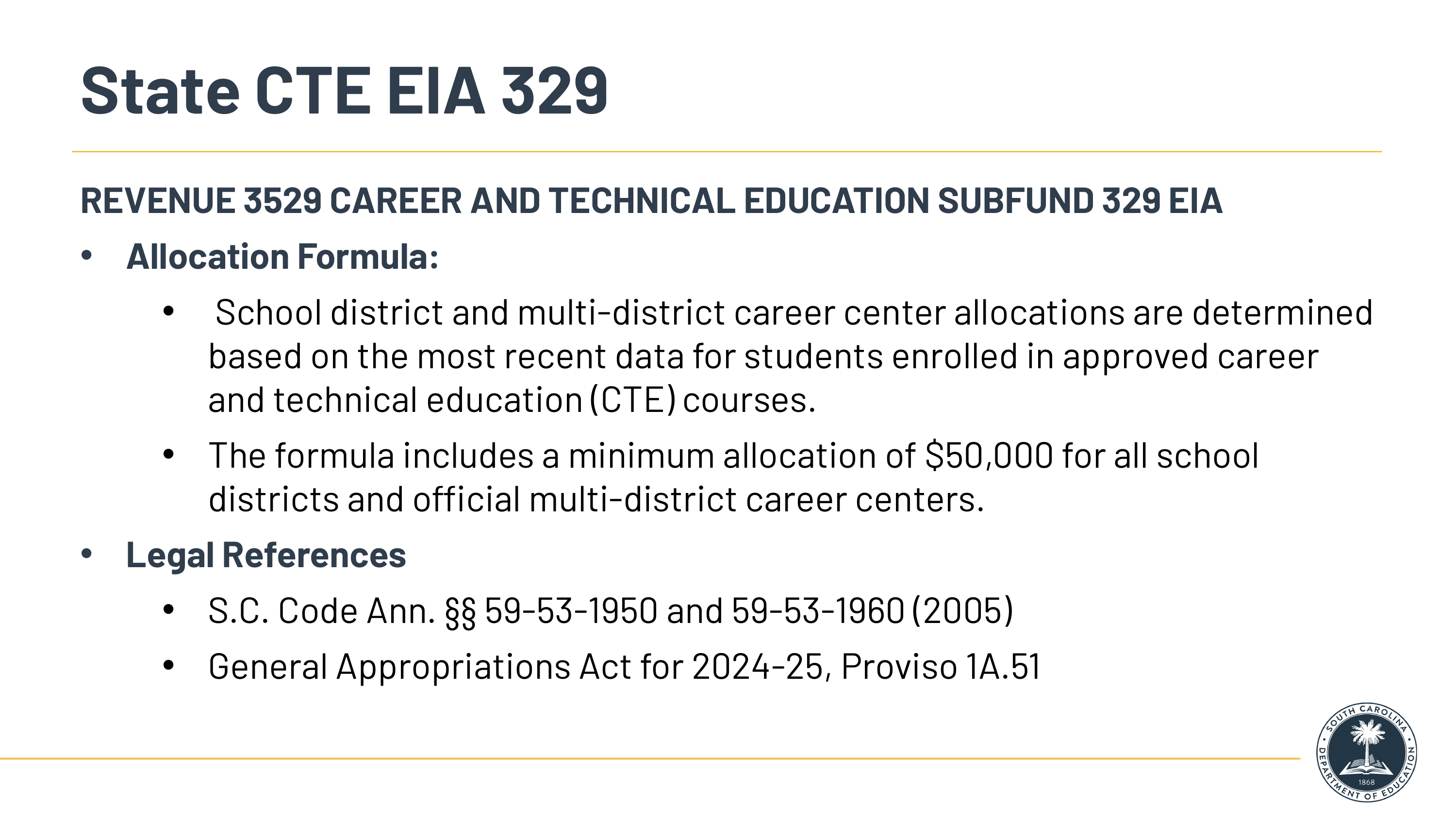

# State CTE EIA 329
REVENUE 3529 CAREER AND TECHNICAL EDUCATION SUBFUND 329 EIA
Allocation Formula:
 School district and multi-district career center allocations are determined based on the most recent data for students enrolled in approved career and technical education (CTE) courses.
The formula includes a minimum allocation of $50,000 for all school districts and official multi-district career centers.
Legal References
S.C. Code Ann. §§ 59-53-1950 and 59-53-1960 (2005)
General Appropriations Act for 2024-25, Proviso 1A.51